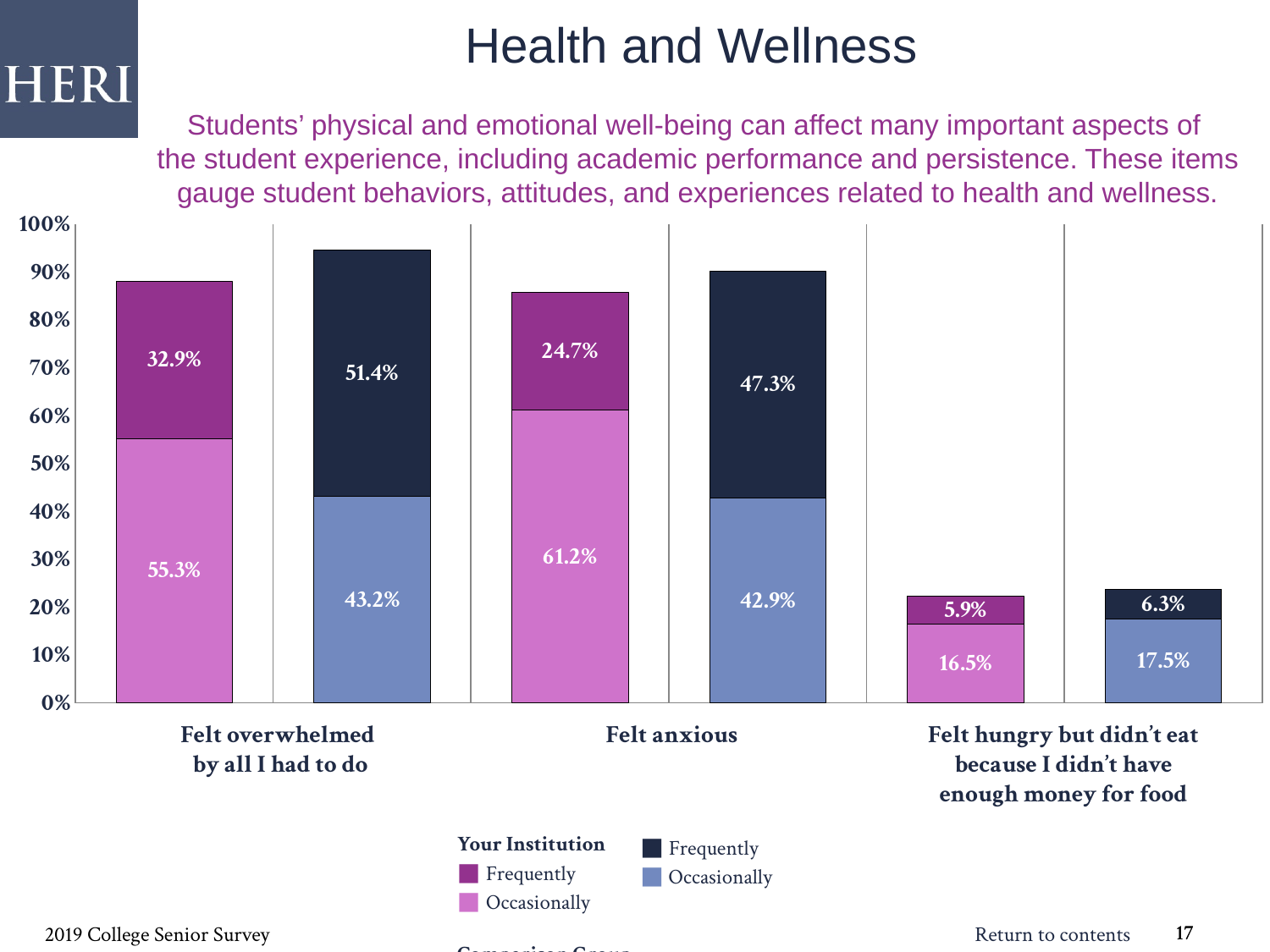

Health and Wellness
Students’ physical and emotional well-being can affect many important aspects of
the student experience, including academic performance and persistence. These items gauge student behaviors, attitudes, and experiences related to health and wellness.

### Chart

| Category | occasionally | frequently |
|---|---|---|
| Felt overwhelmed by all I had to do | 0.553 | 0.329 |
| comp | 0.432 | 0.514 |
| Felt anxious | 0.612 | 0.247 |
| comp | 0.429 | 0.473 |
| Felt hungry but didn't eat because I didn't have enough money for food | 0.165 | 0.059 |
| comp | 0.175 | 0.063 |
Felt overwhelmed
by all I had to do
Felt anxious
Felt hungry but didn’t eat because I didn’t have enough money for food
Your Institution
■ Frequently
■ Occasionally

Comparison Group
■ Frequently
■ Occasionally

2019 College Senior Survey
17
17